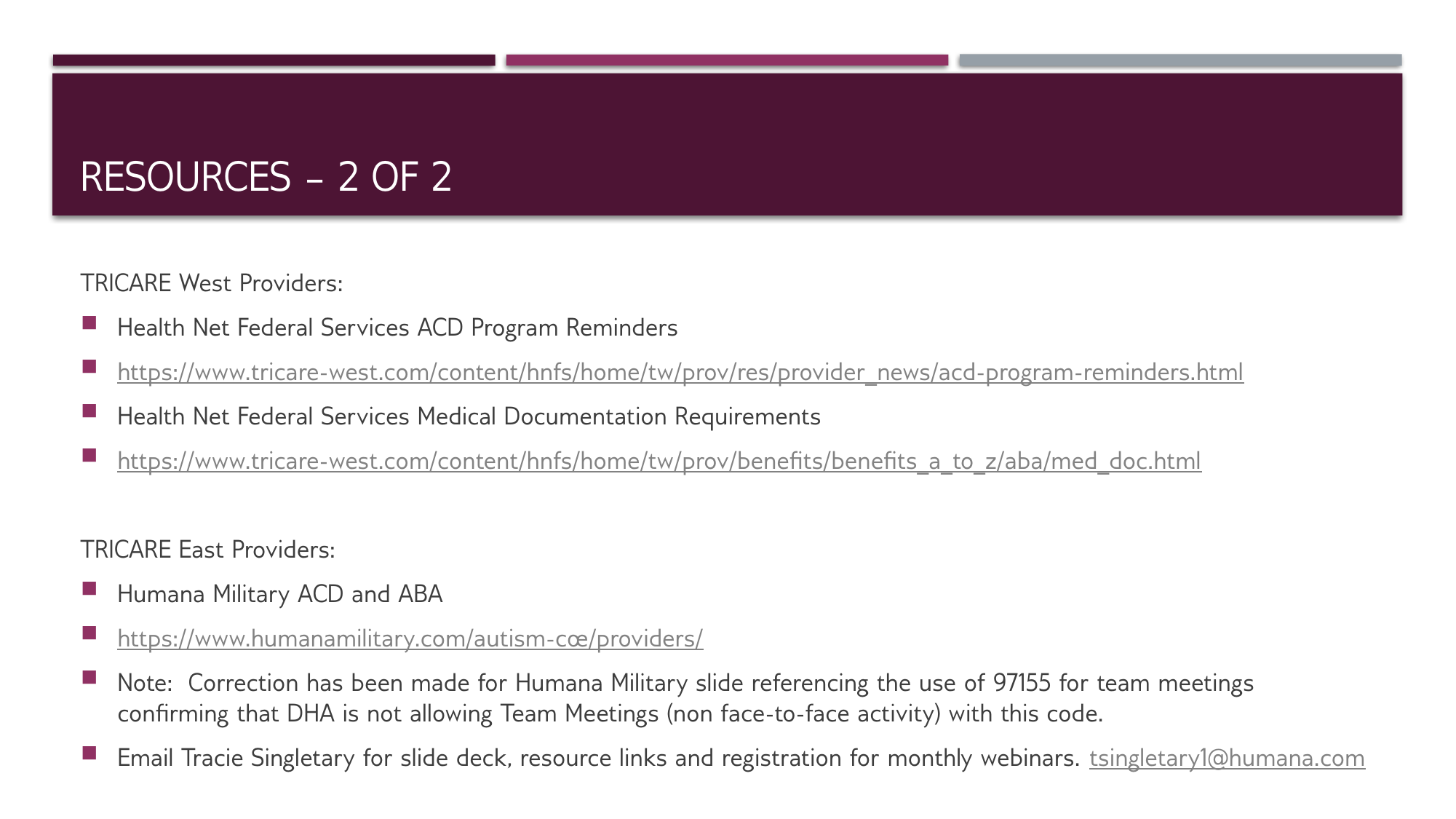

# Resources – 2 of 2
TRICARE West Providers:
Health Net Federal Services ACD Program Reminders
https://www.tricare-west.com/content/hnfs/home/tw/prov/res/provider_news/acd-program-reminders.html
Health Net Federal Services Medical Documentation Requirements
https://www.tricare-west.com/content/hnfs/home/tw/prov/benefits/benefits_a_to_z/aba/med_doc.html

TRICARE East Providers:
Humana Military ACD and ABA
https://www.humanamilitary.com/autism-coe/providers/
Note:  Correction has been made for Humana Military slide referencing the use of 97155 for team meetings confirming that DHA is not allowing Team Meetings (non face-to-face activity) with this code.
Email Tracie Singletary for slide deck, resource links and registration for monthly webinars. tsingletary1@humana.com